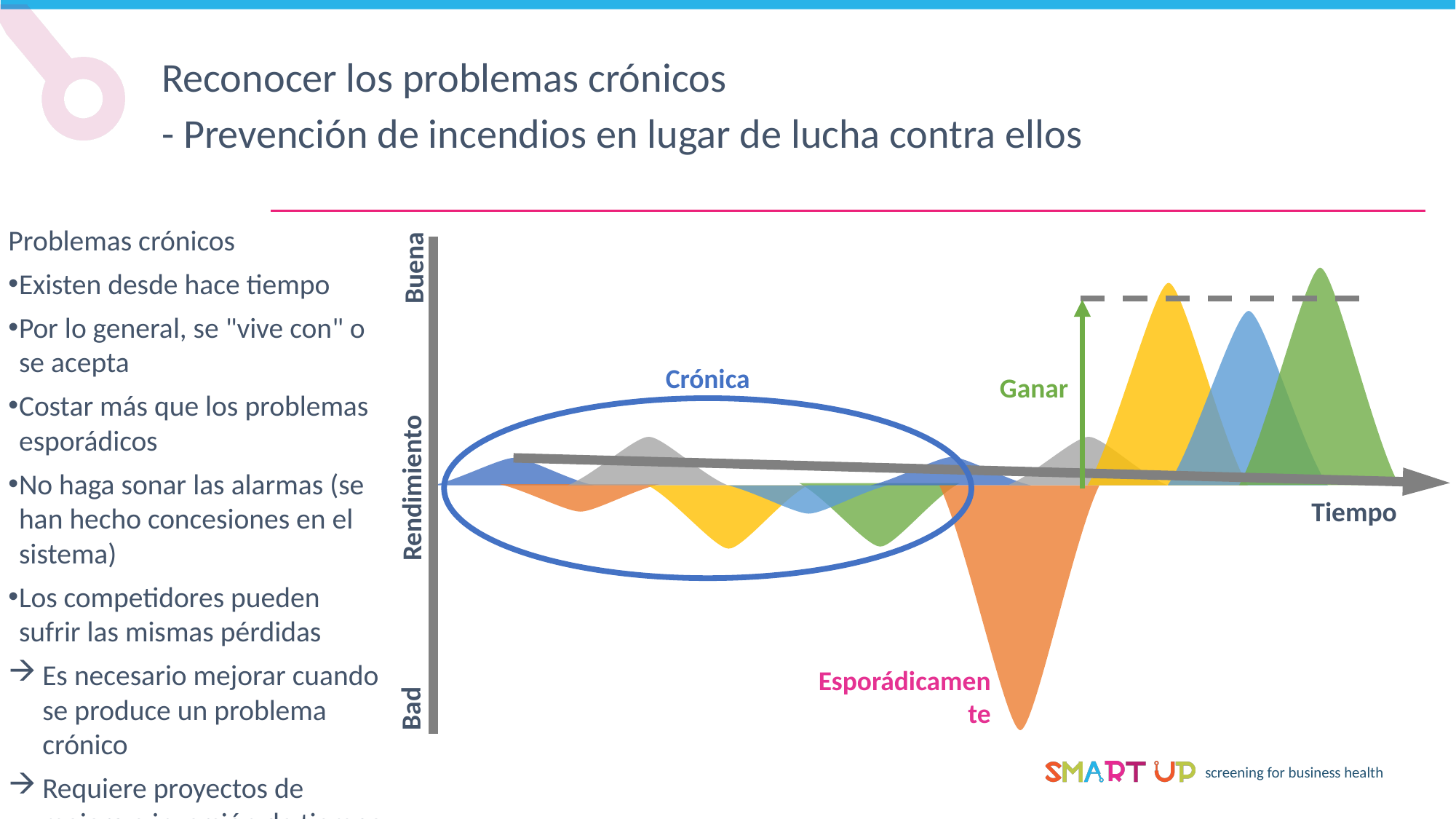

Reconocer los problemas crónicos
- Prevención de incendios en lugar de lucha contra ellos
Problemas crónicos
Existen desde hace tiempo
Por lo general, se "vive con" o se acepta
Costar más que los problemas esporádicos
No haga sonar las alarmas (se han hecho concesiones en el sistema)
Los competidores pueden sufrir las mismas pérdidas
Es necesario mejorar cuando se produce un problema crónico
Requiere proyectos de mejora e inversión de tiempo y recursos

Buena

Crónica
Ganar

Rendimiento

Tiempo
Bad
Esporádicamente